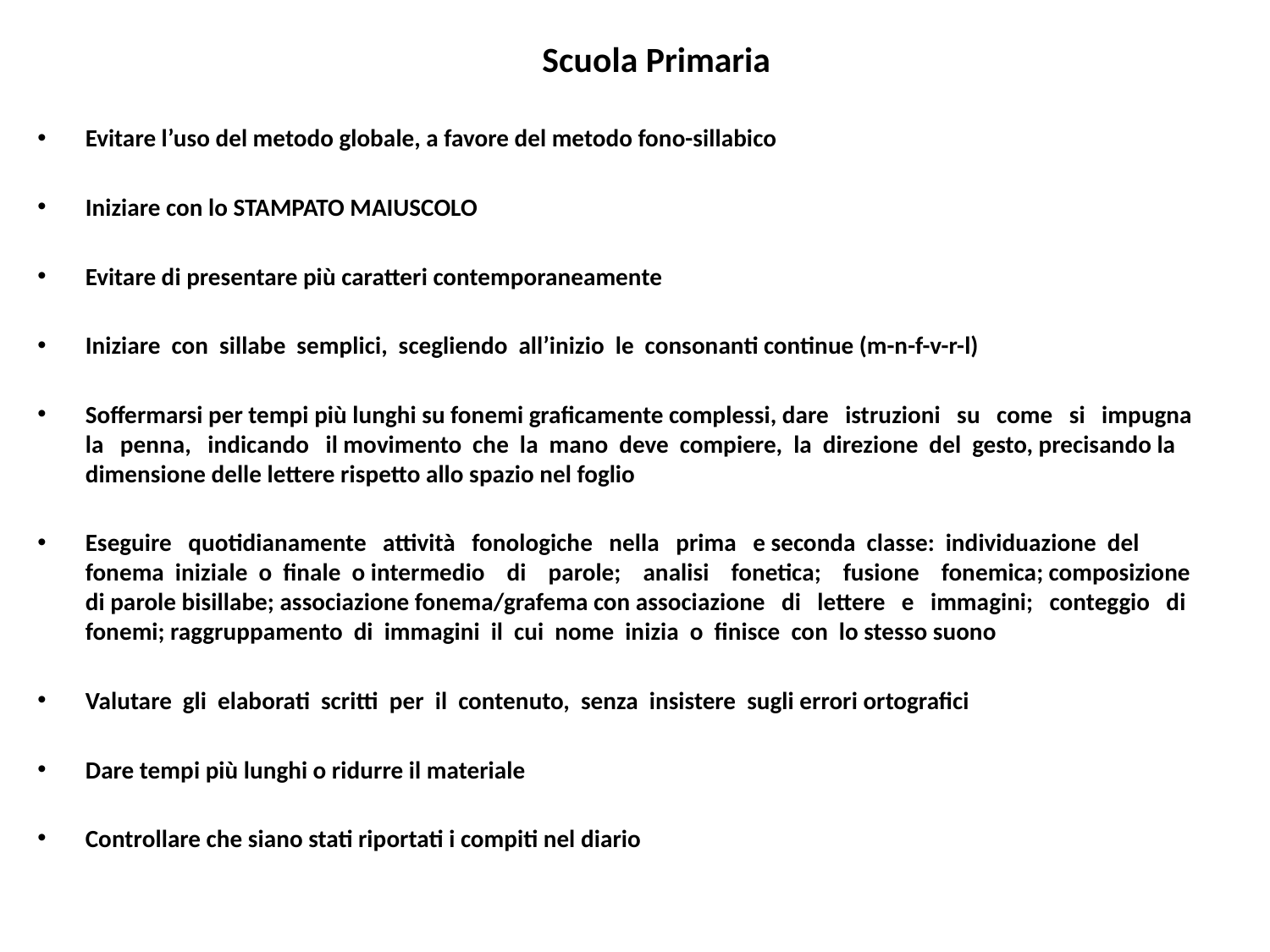

# Scuola Primaria
Evitare l’uso del metodo globale, a favore del metodo fono-sillabico

Iniziare con lo STAMPATO MAIUSCOLO

Evitare di presentare più caratteri contemporaneamente

Iniziare  con  sillabe  semplici,  scegliendo  all’inizio  le  consonanti continue (m-n-f-v-r-l)

Soffermarsi per tempi più lunghi su fonemi graficamente complessi, dare   istruzioni   su   come   si   impugna   la   penna,   indicando   il movimento  che  la  mano  deve  compiere,  la  direzione  del  gesto, precisando la dimensione delle lettere rispetto allo spazio nel foglio

Eseguire   quotidianamente   attività   fonologiche   nella   prima   e seconda  classe:  individuazione  del  fonema  iniziale  o  finale  o intermedio    di    parole;    analisi    fonetica;    fusione    fonemica; composizione di parole bisillabe; associazione fonema/grafema con associazione   di   lettere   e   immagini;   conteggio   di    fonemi; raggruppamento  di  immagini  il  cui  nome  inizia  o  finisce  con  lo stesso suono

Valutare  gli  elaborati  scritti  per  il  contenuto,  senza  insistere  sugli errori ortografici

Dare tempi più lunghi o ridurre il materiale

Controllare che siano stati riportati i compiti nel diario